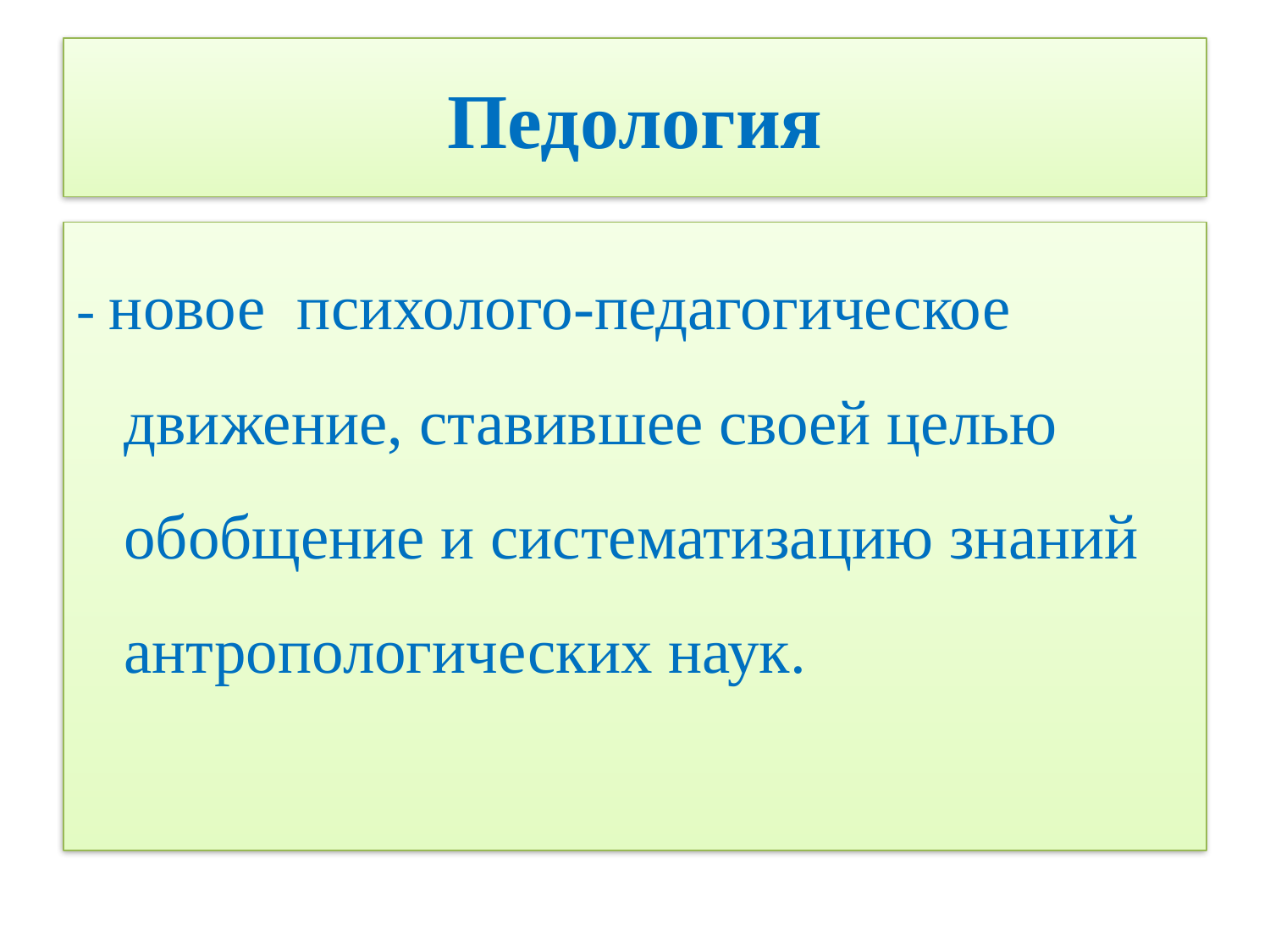

# Педология
- новое  психолого-педагогическое движение, ставившее своей целью обобщение и систематизацию знаний антропологических наук.